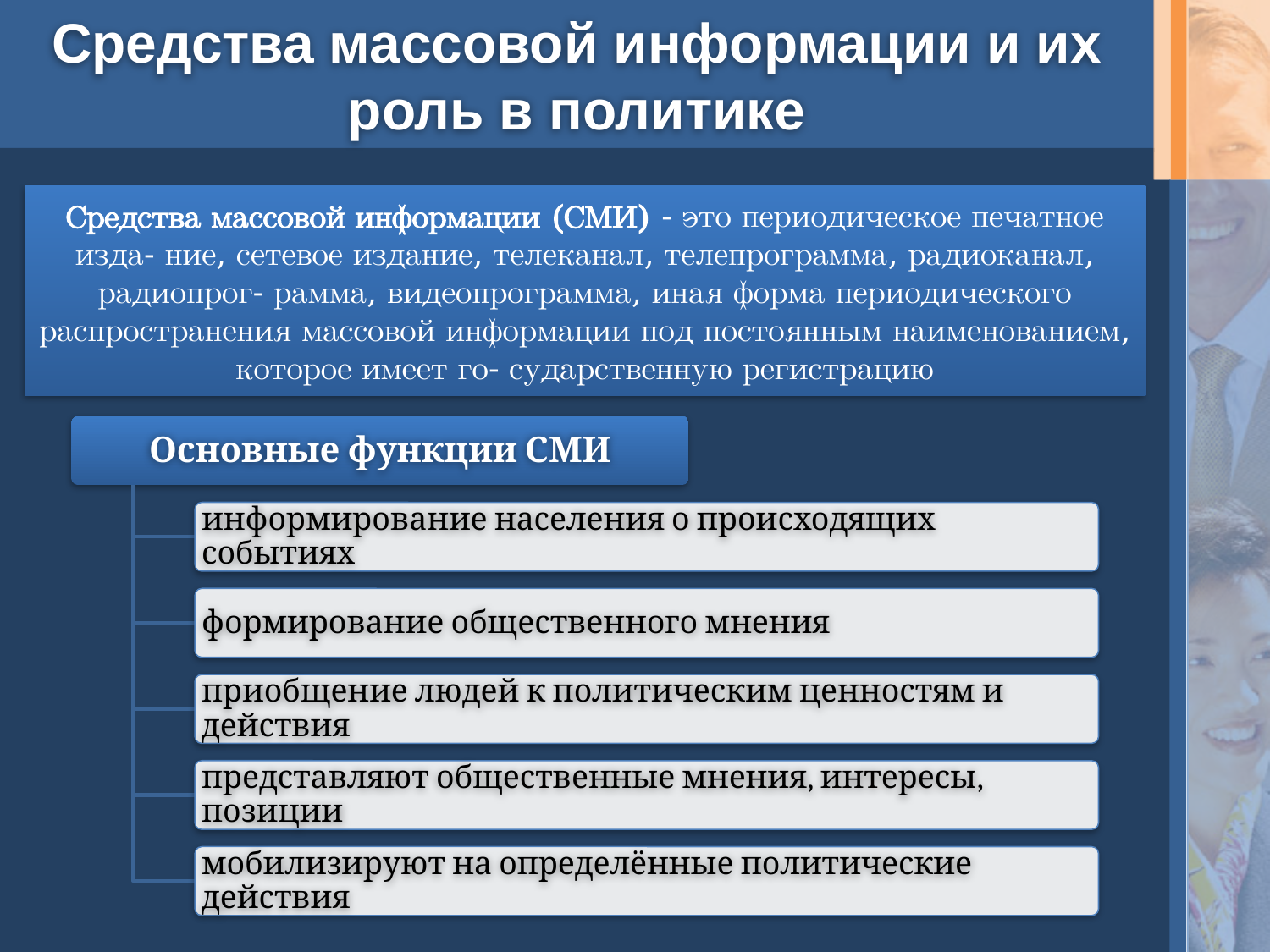

# Средства массовой информации и их роль в политике
Средства массовой информации (СМИ) - это периодическое печатное изда- ние, сетевое издание, телеканал, телепрограмма, радиоканал, радиопрог- рамма, видеопрограмма, иная форма периодического распространения массовой информации под постоянным наименованием, которое имеет го- сударственную регистрацию

Основные функции СМИ

информирование населения о происходящих событиях

формирование общественного мнения

приобщение людей к политическим ценностям и действия

представляют общественные мнения, интересы, позиции

мобилизируют на определённые политические действия